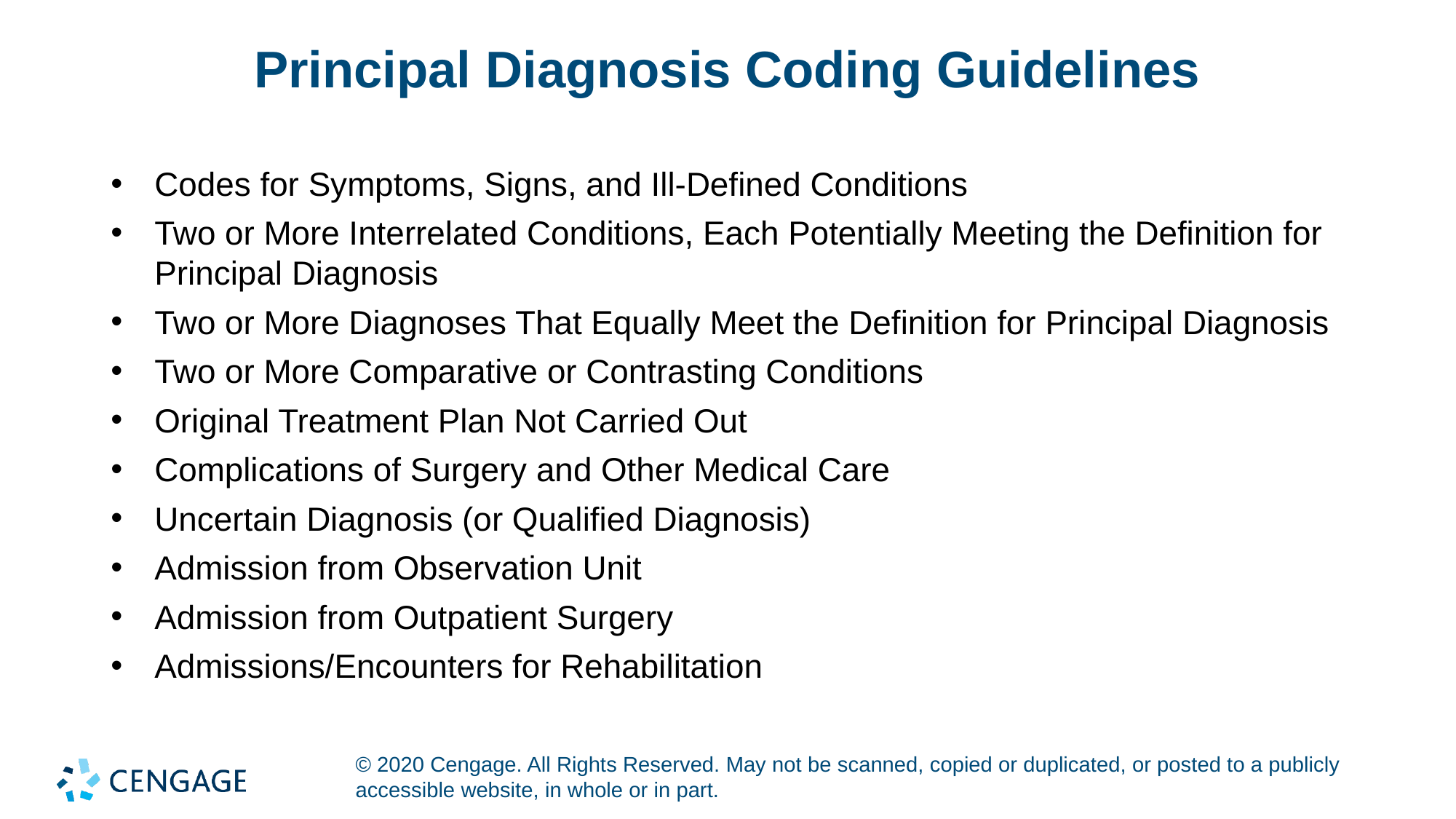

# Principal Diagnosis Coding Guidelines
Codes for Symptoms, Signs, and Ill-Defined Conditions
Two or More Interrelated Conditions, Each Potentially Meeting the Definition for Principal Diagnosis
Two or More Diagnoses That Equally Meet the Definition for Principal Diagnosis
Two or More Comparative or Contrasting Conditions
Original Treatment Plan Not Carried Out
Complications of Surgery and Other Medical Care
Uncertain Diagnosis (or Qualified Diagnosis)
Admission from Observation Unit
Admission from Outpatient Surgery
Admissions/Encounters for Rehabilitation